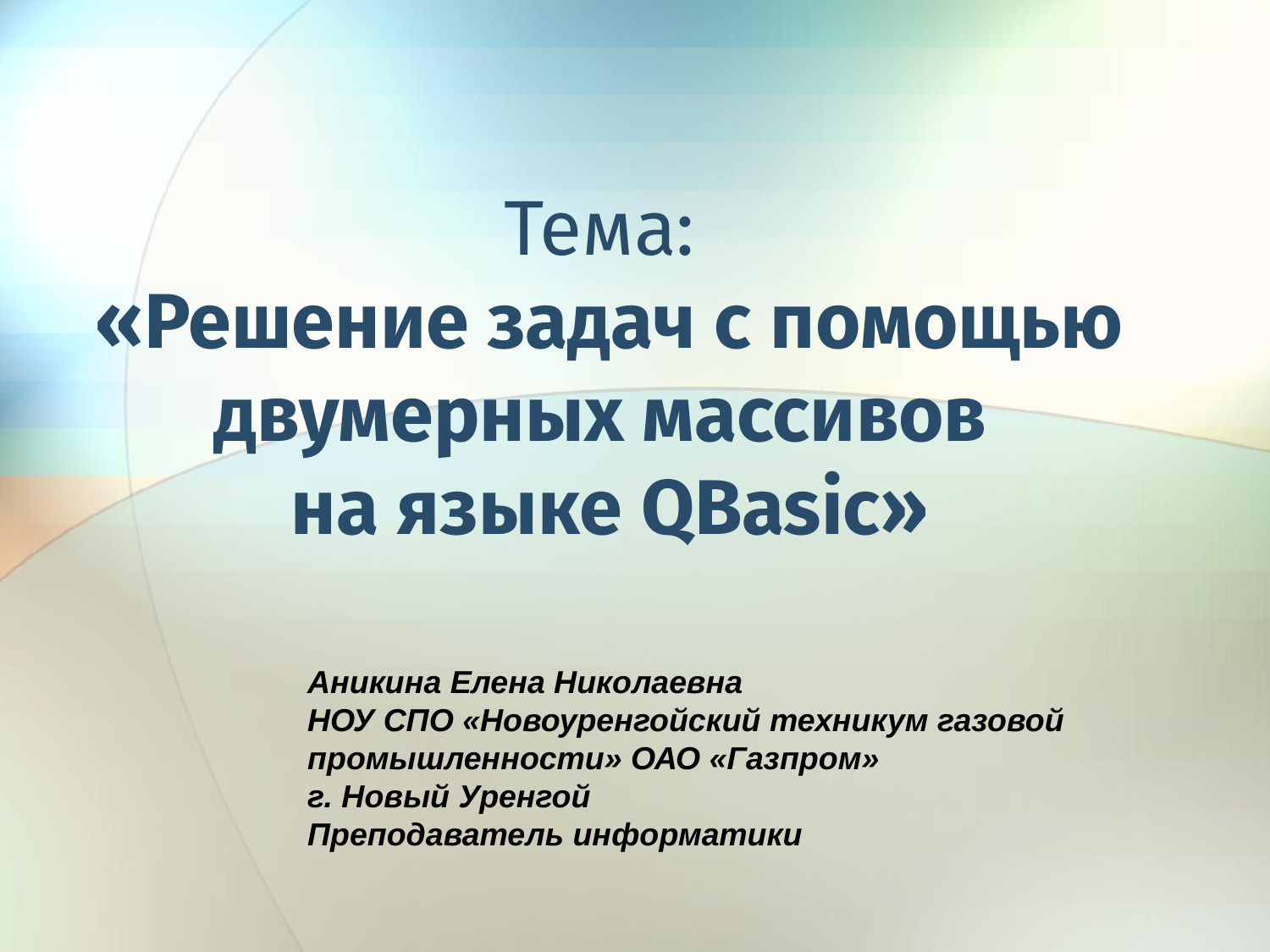

# Тема: «Решение задач с помощью двумерных массивов на языке QBasic»
Аникина Елена Николаевна
НОУ СПО «Новоуренгойский техникум газовой промышленности» ОАО «Газпром»
г. Новый Уренгой
Преподаватель информатики